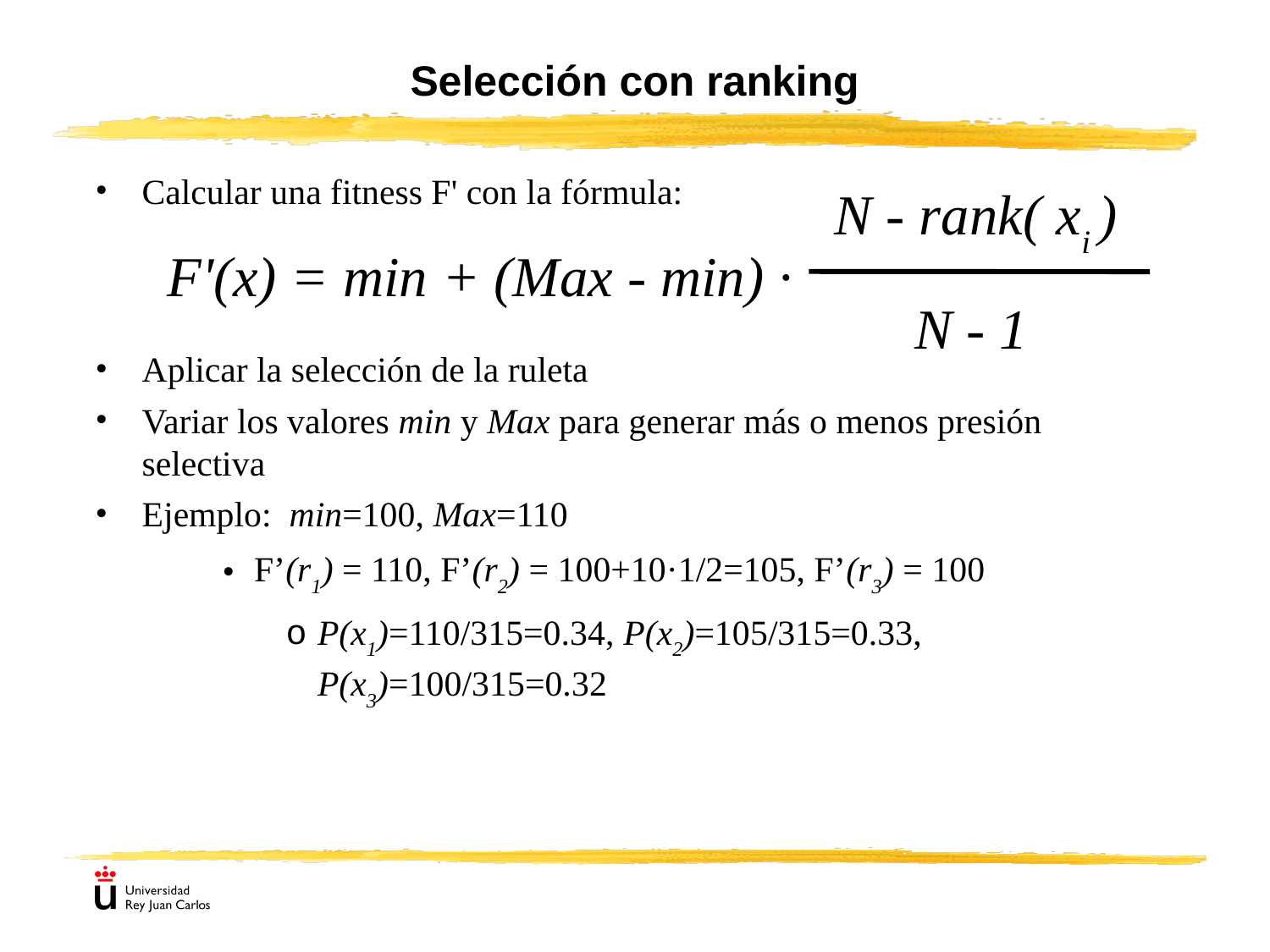

# Selección con ranking
Calcular una fitness F' con la fórmula:
N - rank( xi )‏
F'(x) = min + (Max - min) ·

N - 1
Aplicar la selección de la ruleta
Variar los valores min y Max para generar más o menos presión selectiva
Ejemplo:  min=100, Max=110
F’(r1) = 110, F’(r2) = 100+10·1/2=105, F’(r3) = 100
P(x1)=110/315=0.34, P(x2)=105/315=0.33, P(x3)=100/315=0.32